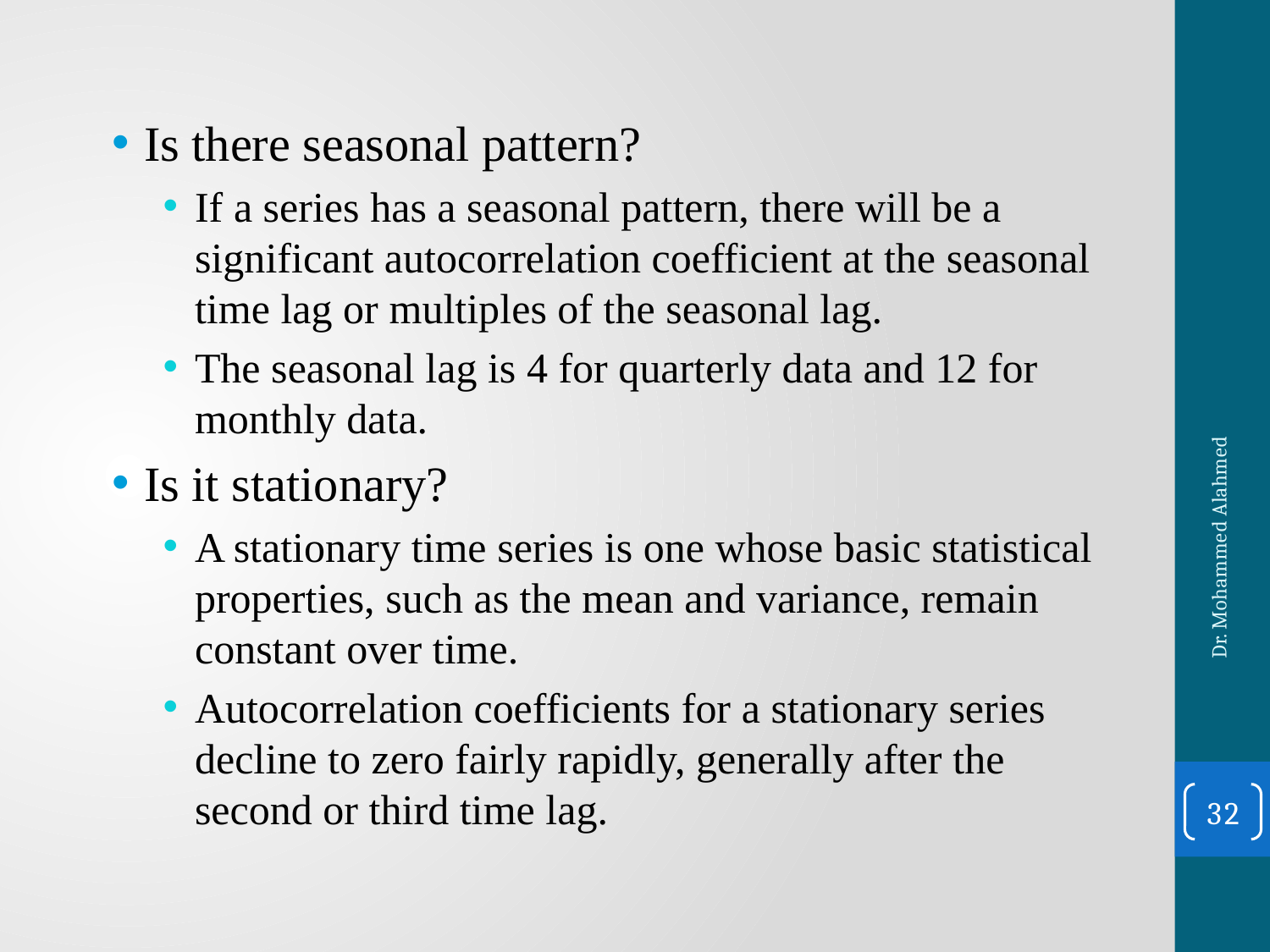

Is there seasonal pattern?
If a series has a seasonal pattern, there will be a significant autocorrelation coefficient at the seasonal time lag or multiples of the seasonal lag.
The seasonal lag is 4 for quarterly data and 12 for monthly data.
Is it stationary?
A stationary time series is one whose basic statistical properties, such as the mean and variance, remain constant over time.
Autocorrelation coefficients for a stationary series decline to zero fairly rapidly, generally after the second or third time lag.

Dr. Mohammed Alahmed
32